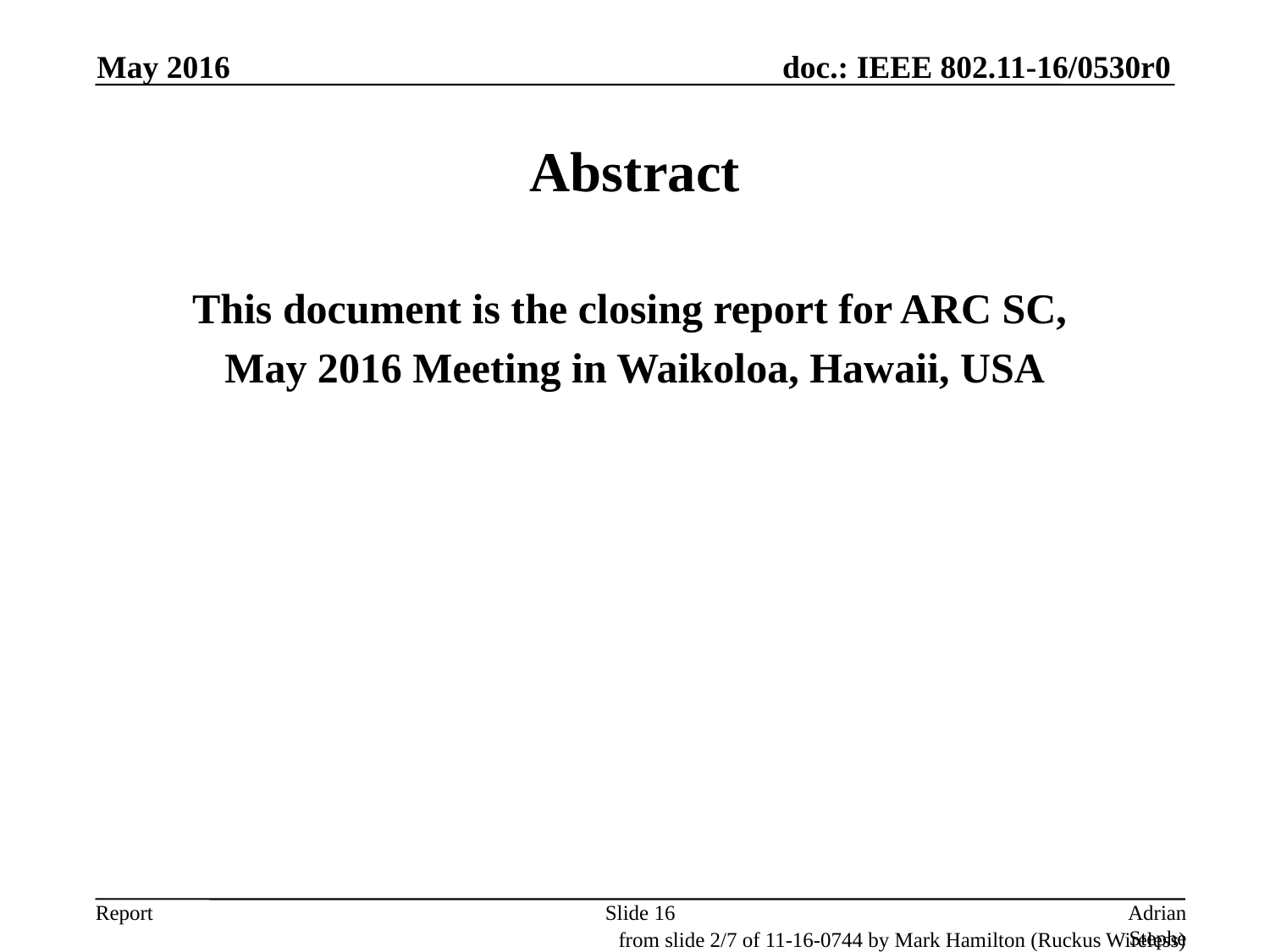

May 2016
# Abstract
This document is the closing report for ARC SC,
May 2016 Meeting in Waikoloa, Hawaii, USA
Slide 16
Adrian Stephens, Intel Corporation
from slide 2/7 of 11-16-0744 by Mark Hamilton (Ruckus Wireless)